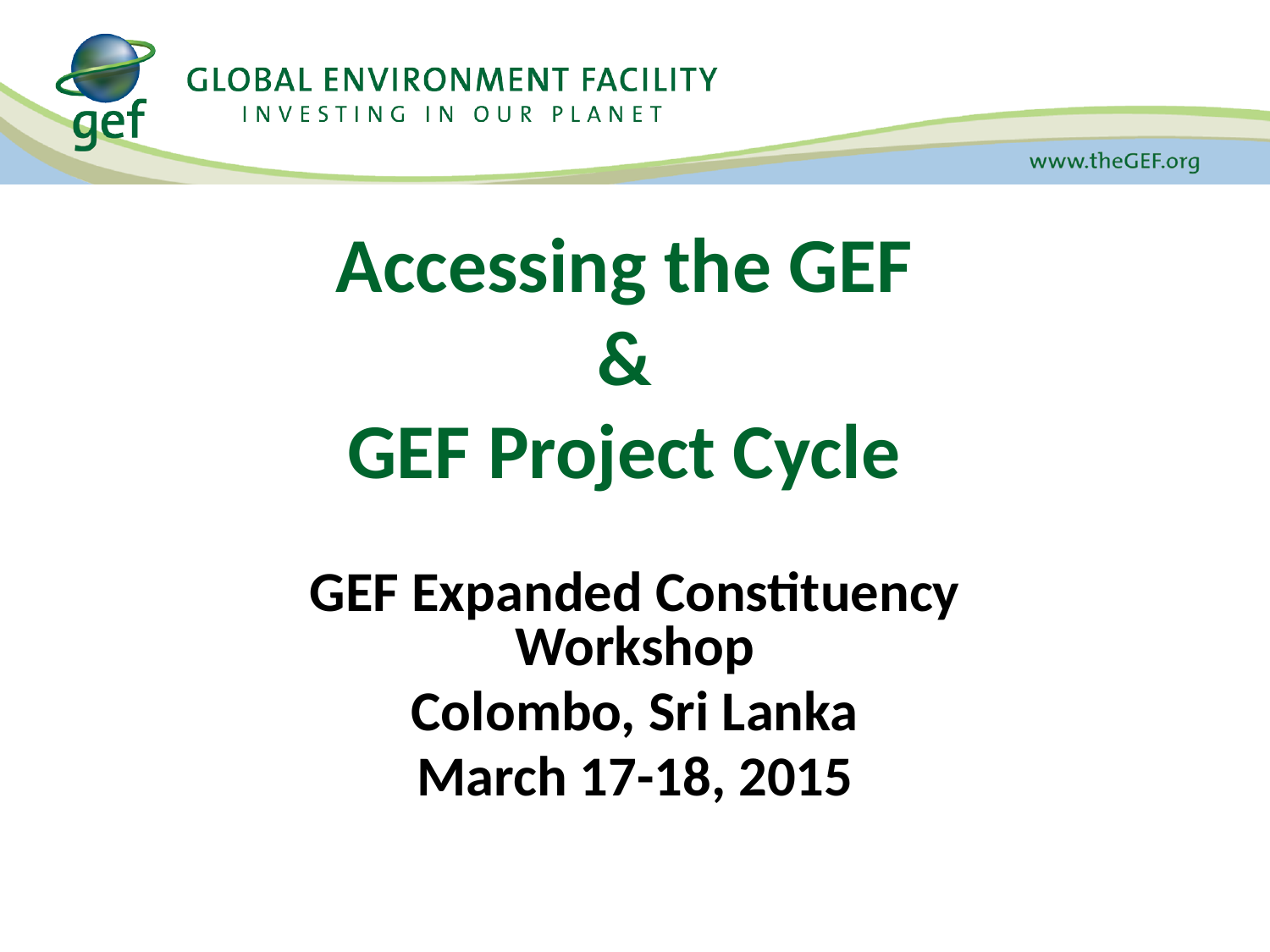

# Accessing the GEF & GEF Project Cycle

GEF Expanded Constituency Workshop
Colombo, Sri Lanka
March 17-18, 2015